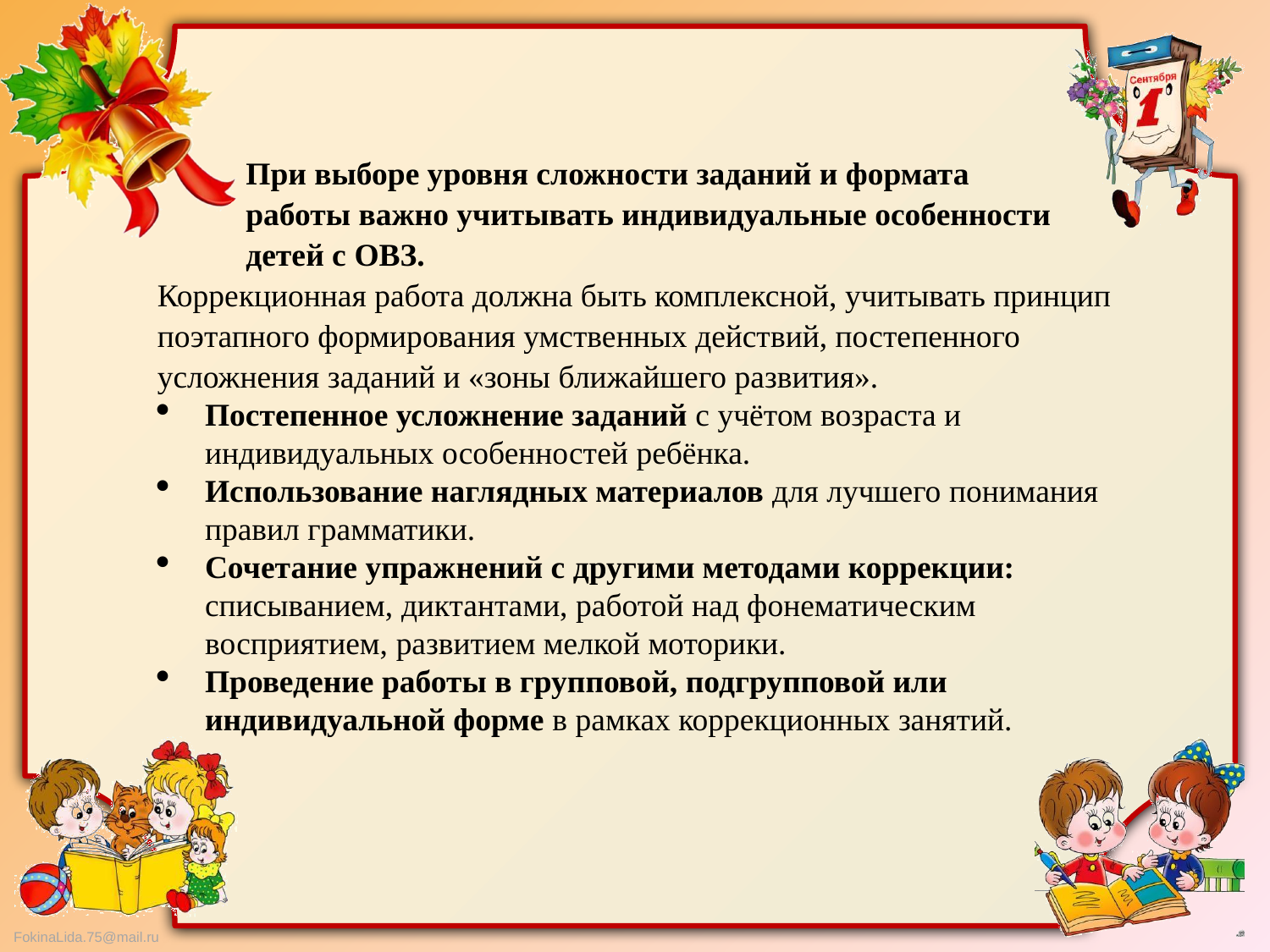

При выборе уровня сложности заданий и формата
           работы важно учитывать индивидуальные особенности
           детей с ОВЗ.
Коррекционная работа должна быть комплексной, учитывать принцип поэтапного формирования умственных действий, постепенного усложнения заданий и «зоны ближайшего развития».
Постепенное усложнение заданий с учётом возраста и индивидуальных особенностей ребёнка.
Использование наглядных материалов для лучшего понимания правил грамматики.
Сочетание упражнений с другими методами коррекции: списыванием, диктантами, работой над фонематическим восприятием, развитием мелкой моторики.
Проведение работы в групповой, подгрупповой или индивидуальной форме в рамках коррекционных занятий.